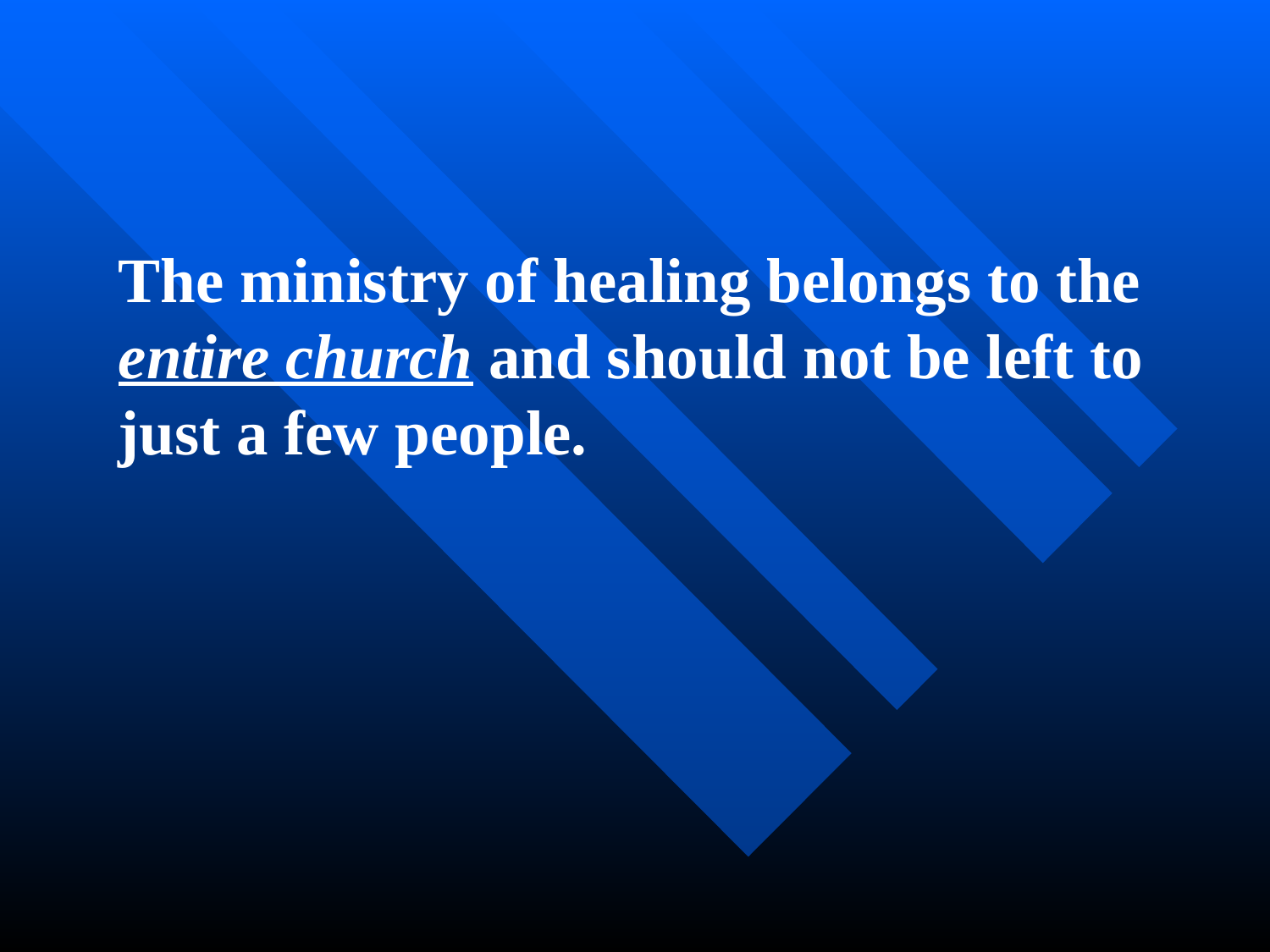

The ministry of healing belongs to the entire church and should not be left to just a few people.